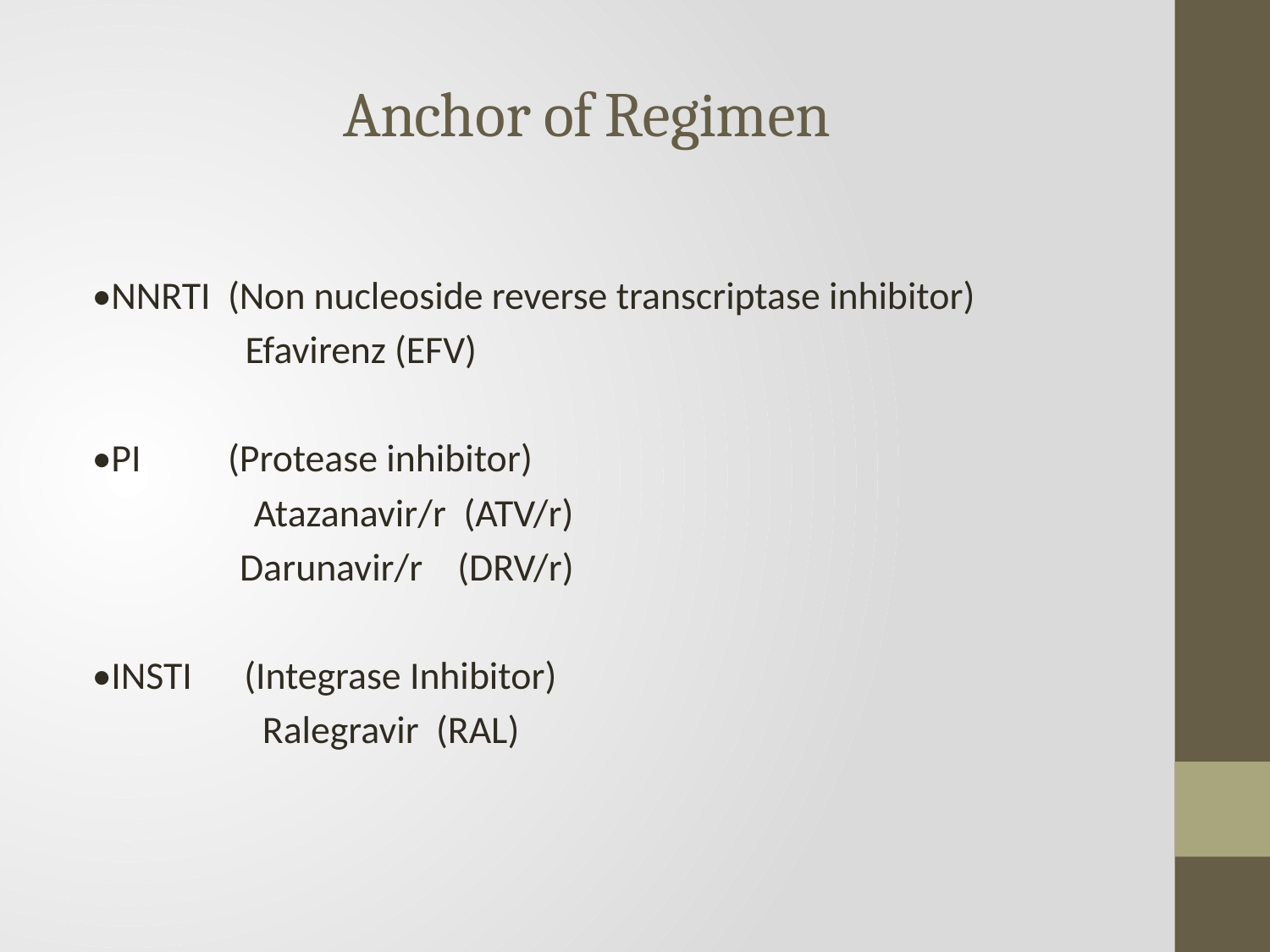

# Anchor of Regimen
•NNRTI  (Non nucleoside reverse transcriptase inhibitor)
	   Efavirenz (EFV)

•PI          (Protease inhibitor)
	    Atazanavir/r  (ATV/r)
                 Darunavir/r    (DRV/r)

•INSTI      (Integrase Inhibitor)
	     Ralegravir  (RAL)